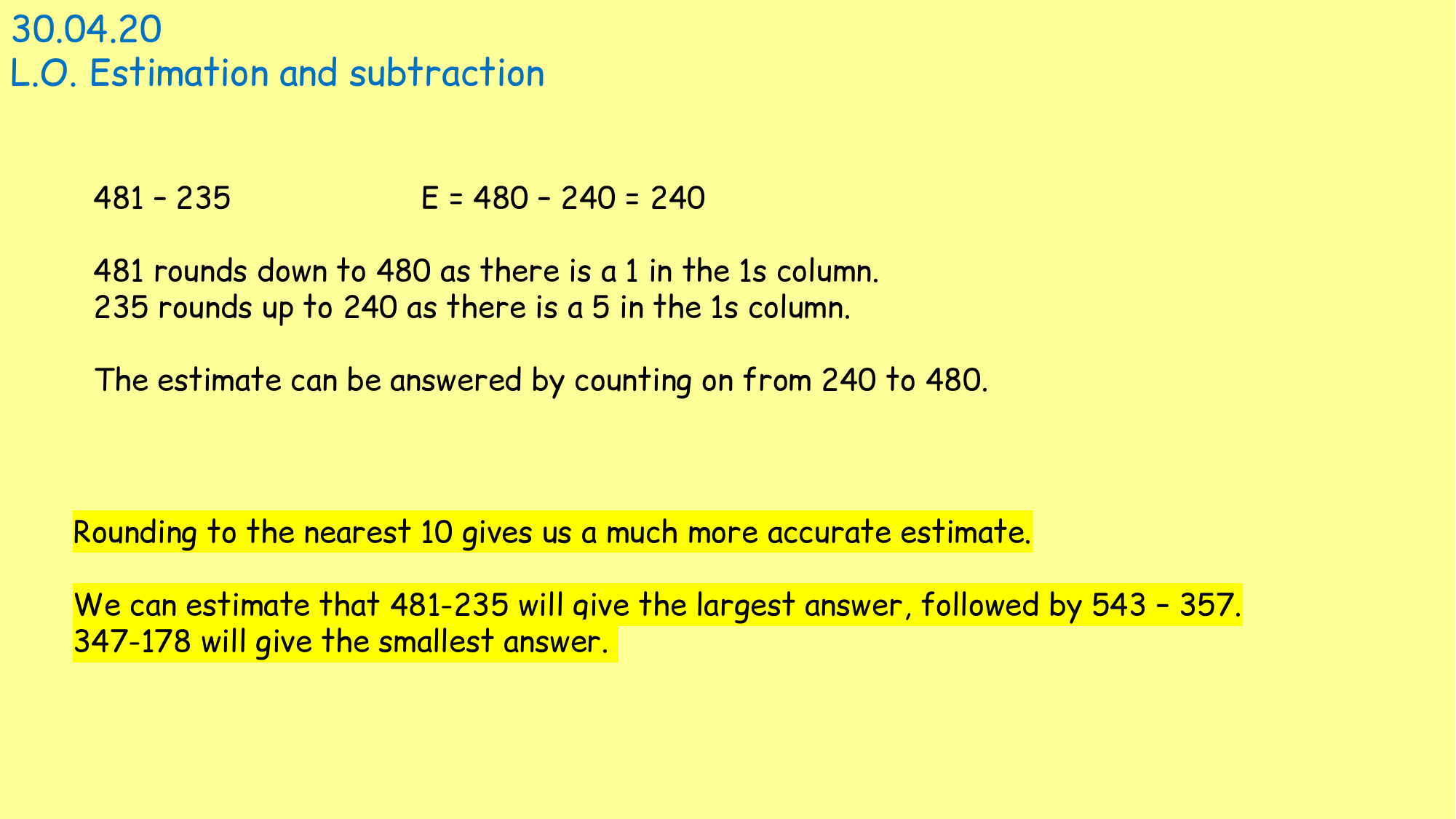

30.04.20
L.O. Estimation and subtraction
481 – 235		E = 480 – 240 = 240

481 rounds down to 480 as there is a 1 in the 1s column.
235 rounds up to 240 as there is a 5 in the 1s column.

The estimate can be answered by counting on from 240 to 480.
Rounding to the nearest 10 gives us a much more accurate estimate.

We can estimate that 481-235 will give the largest answer, followed by 543 – 357.
347-178 will give the smallest answer.